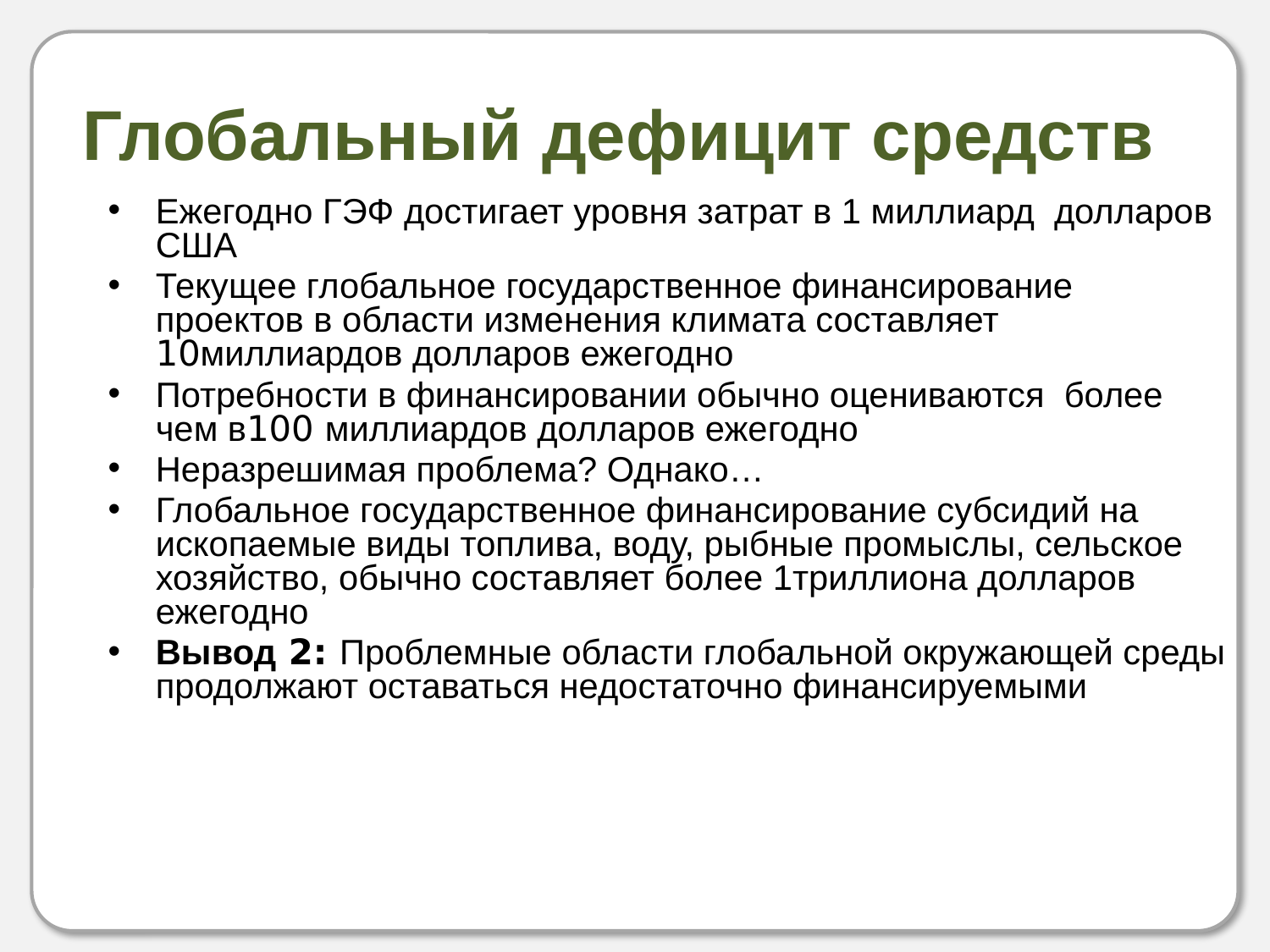

# Глобальный дефицит средств
Ежегодно ГЭФ достигает уровня затрат в 1 миллиард  долларов США
Текущее глобальное государственное финансирование проектов в области изменения климата составляет 10миллиардов долларов ежегодно
Потребности в финансировании обычно оцениваются  более чем в100 миллиардов долларов ежегодно
Неразрешимая проблема? Однако…
Глобальное государственное финансирование субсидий на ископаемые виды топлива, воду, рыбные промыслы, сельское хозяйство, обычно составляет более 1триллиона долларов ежегодно
Вывод 2: Проблемные области глобальной окружающей среды продолжают оставаться недостаточно финансируемыми